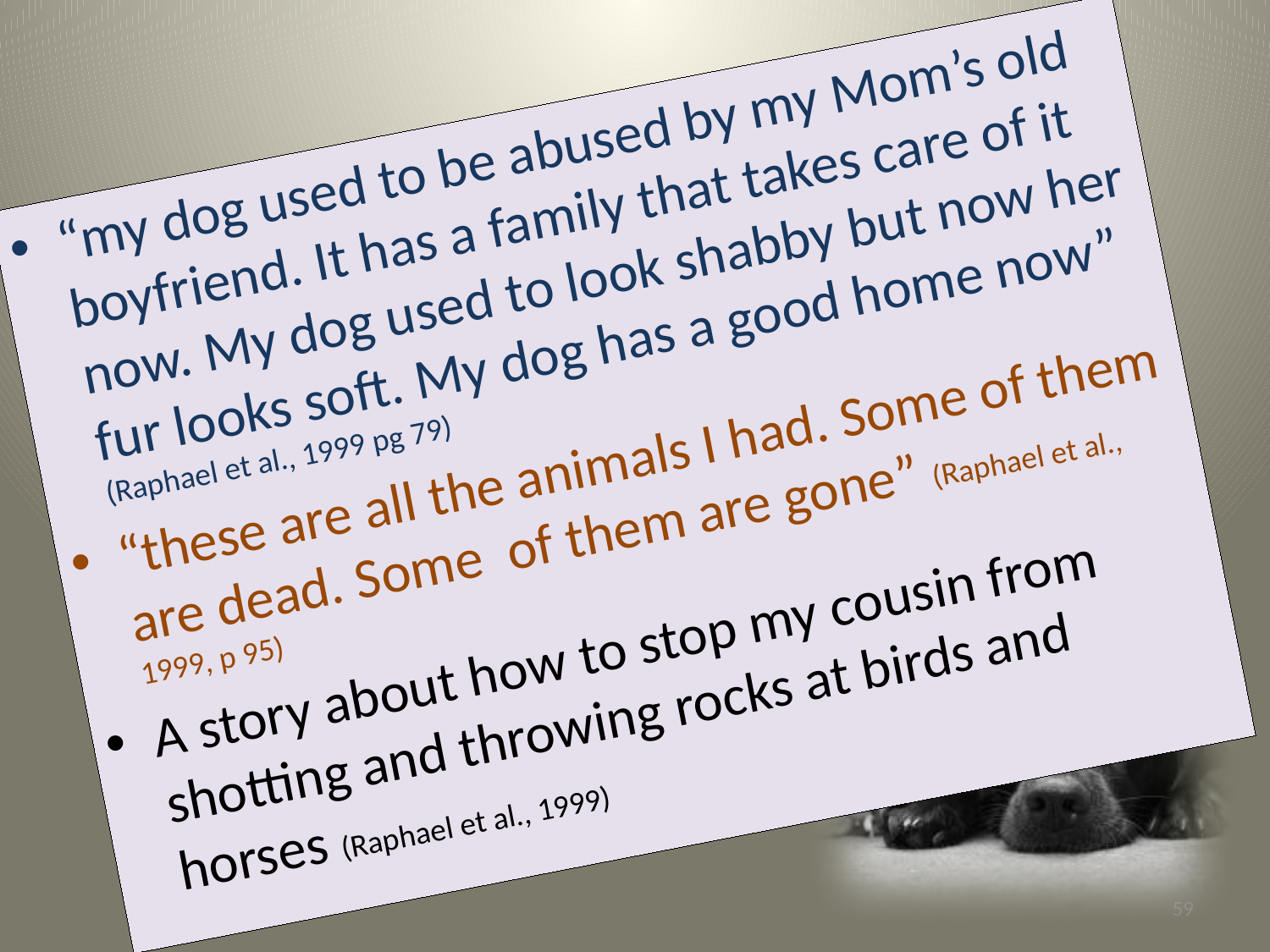

“my dog used to be abused by my Mom’s old boyfriend. It has a family that takes care of it now. My dog used to look shabby but now her fur looks soft. My dog has a good home now” (Raphael et al., 1999 pg 79)
“these are all the animals I had. Some of them are dead. Some  of them are gone” (Raphael et al., 1999, p 95)
A story about how to stop my cousin from shotting and throwing rocks at birds and horses (Raphael et al., 1999)
59